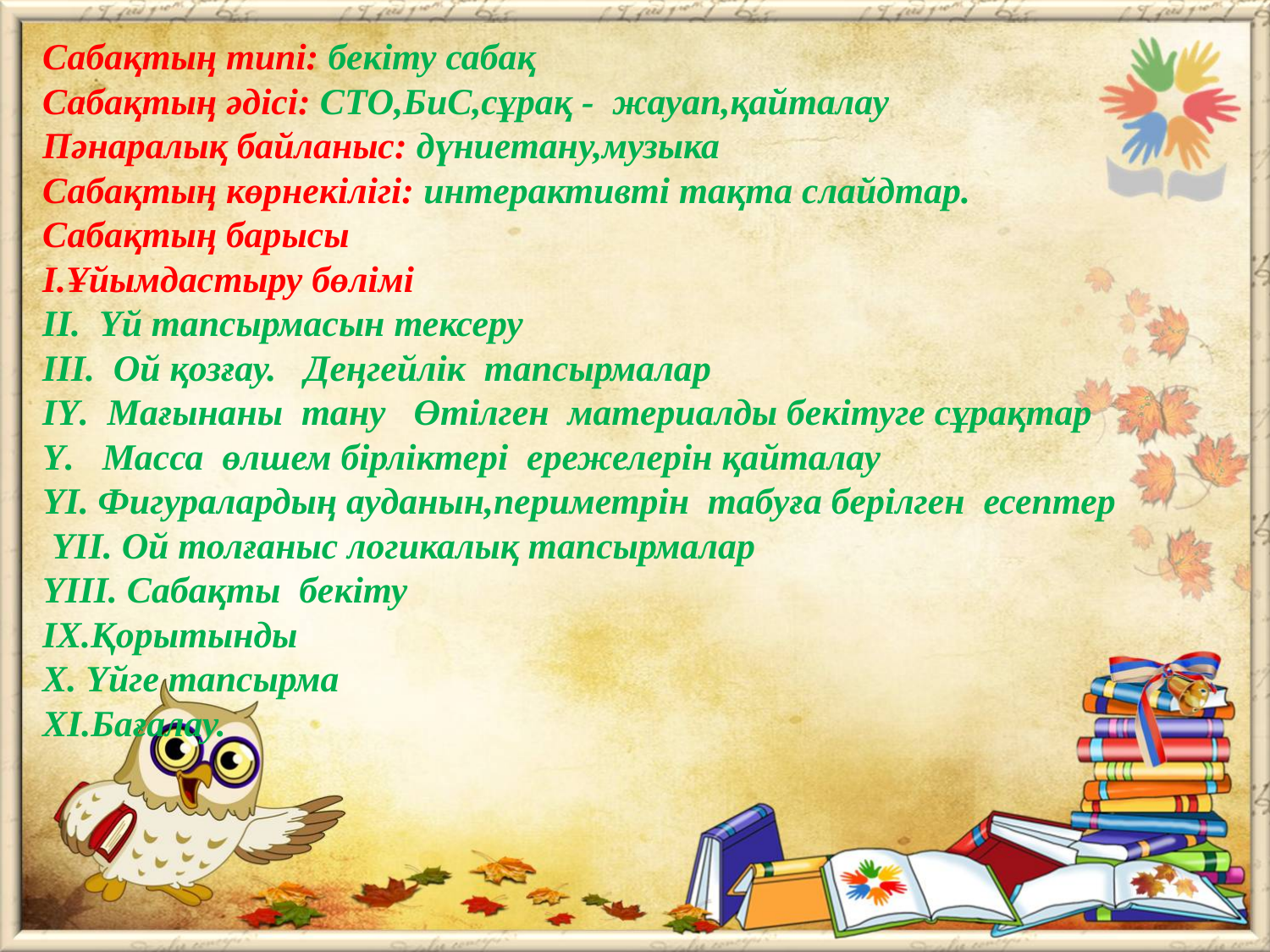

Сабақтың типі: бекіту сабақ
Сабақтың әдісі: СТО,БиС,сұрақ -  жауап,қайталау
Пәнаралық байланыс: дүниетану,музыка
Сабақтың көрнекілігі: интерактивті тақта слайдтар.
Сабақтың барысы
І.Ұйымдастыру бөлімі
ІІ.  Үй тапсырмасын тексеру
ІІІ.  Ой қозғау.   Деңгейлік  тапсырмалар
ІҮ.  Мағынаны  тану   Өтілген  материалды бекітуге сұрақтар
Ү.   Масса  өлшем бірліктері  ережелерін қайталау
ҮІ. Фигуралардың ауданын,периметрін  табуға берілген  есептер
 ҮІІ. Ой толғаныс логикалық тапсырмалар
ҮІІІ. Сабақты  бекіту
ІХ.Қорытынды
Х. Үйге тапсырма
ХІ.Бағалау.